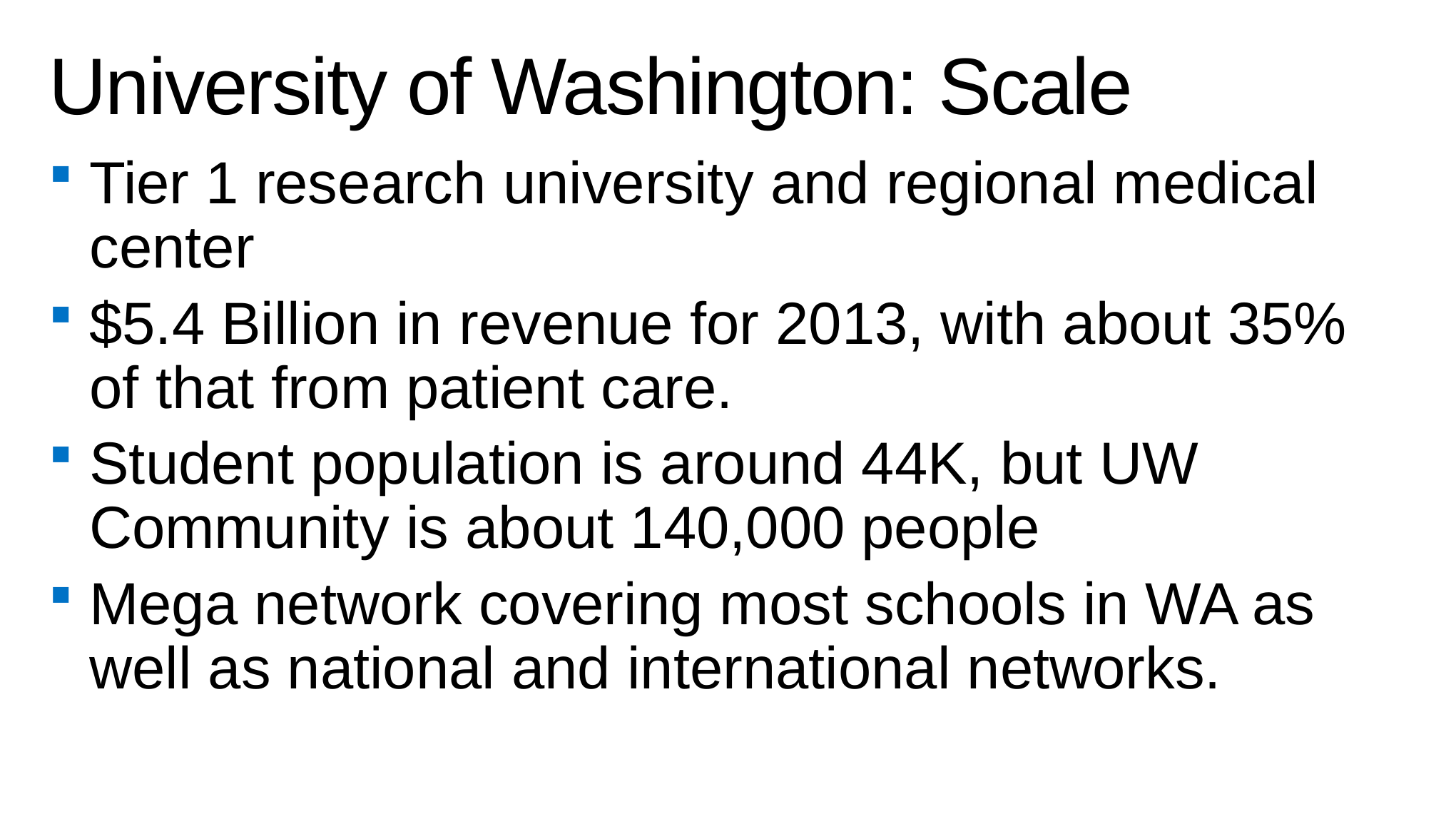

# University of Washington: Scale
Tier 1 research university and regional medical center
$5.4 Billion in revenue for 2013, with about 35% of that from patient care.
Student population is around 44K, but UW Community is about 140,000 people
Mega network covering most schools in WA as well as national and international networks.